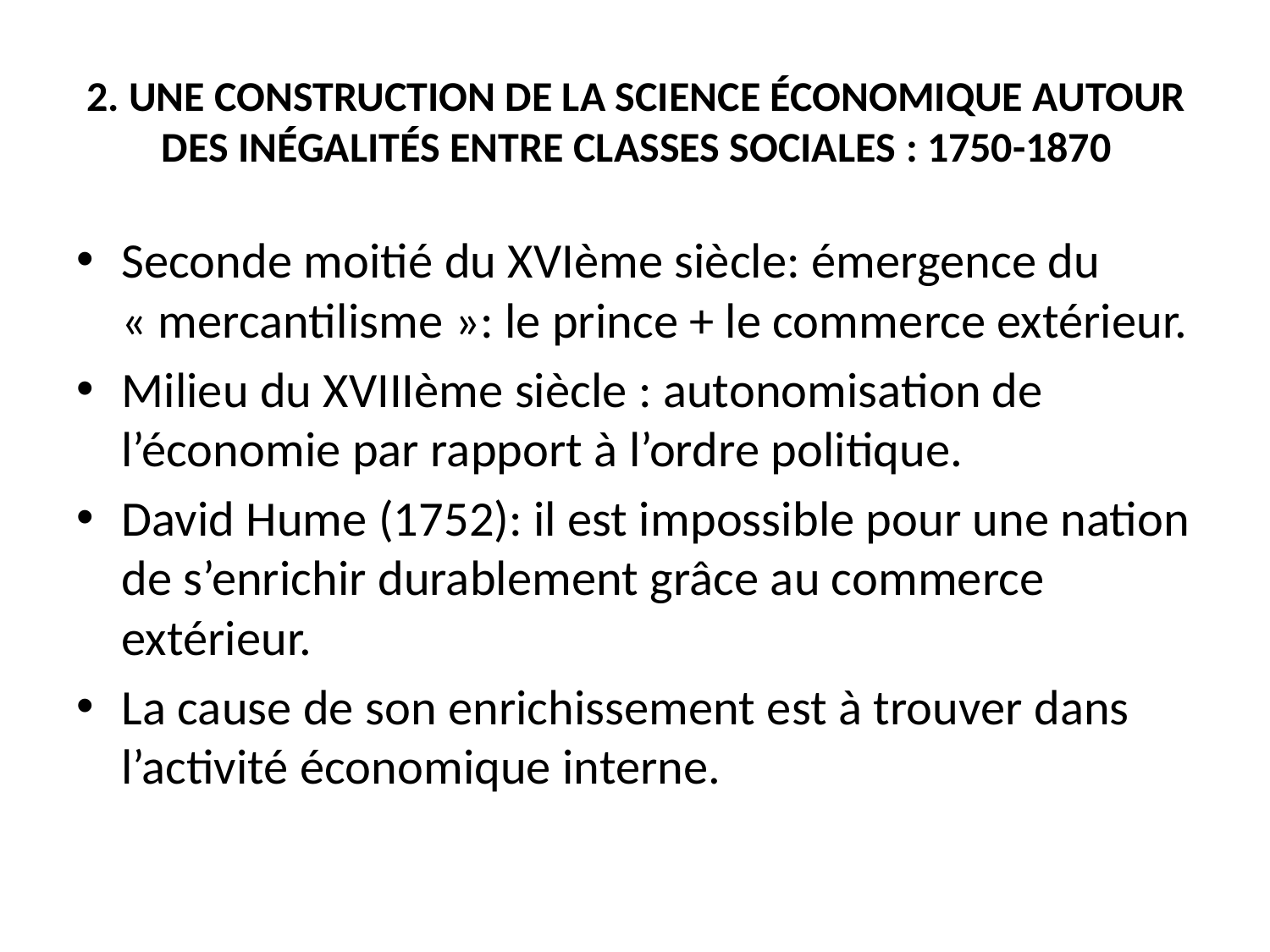

# 2. UNE CONSTRUCTION DE LA SCIENCE ÉCONOMIQUE AUTOUR DES INÉGALITÉS ENTRE CLASSES SOCIALES : 1750-1870
Seconde moitié du XVIème siècle: émergence du « mercantilisme »: le prince + le commerce extérieur.
Milieu du XVIIIème siècle : autonomisation de l’économie par rapport à l’ordre politique.
David Hume (1752): il est impossible pour une nation de s’enrichir durablement grâce au commerce extérieur.
La cause de son enrichissement est à trouver dans l’activité économique interne.